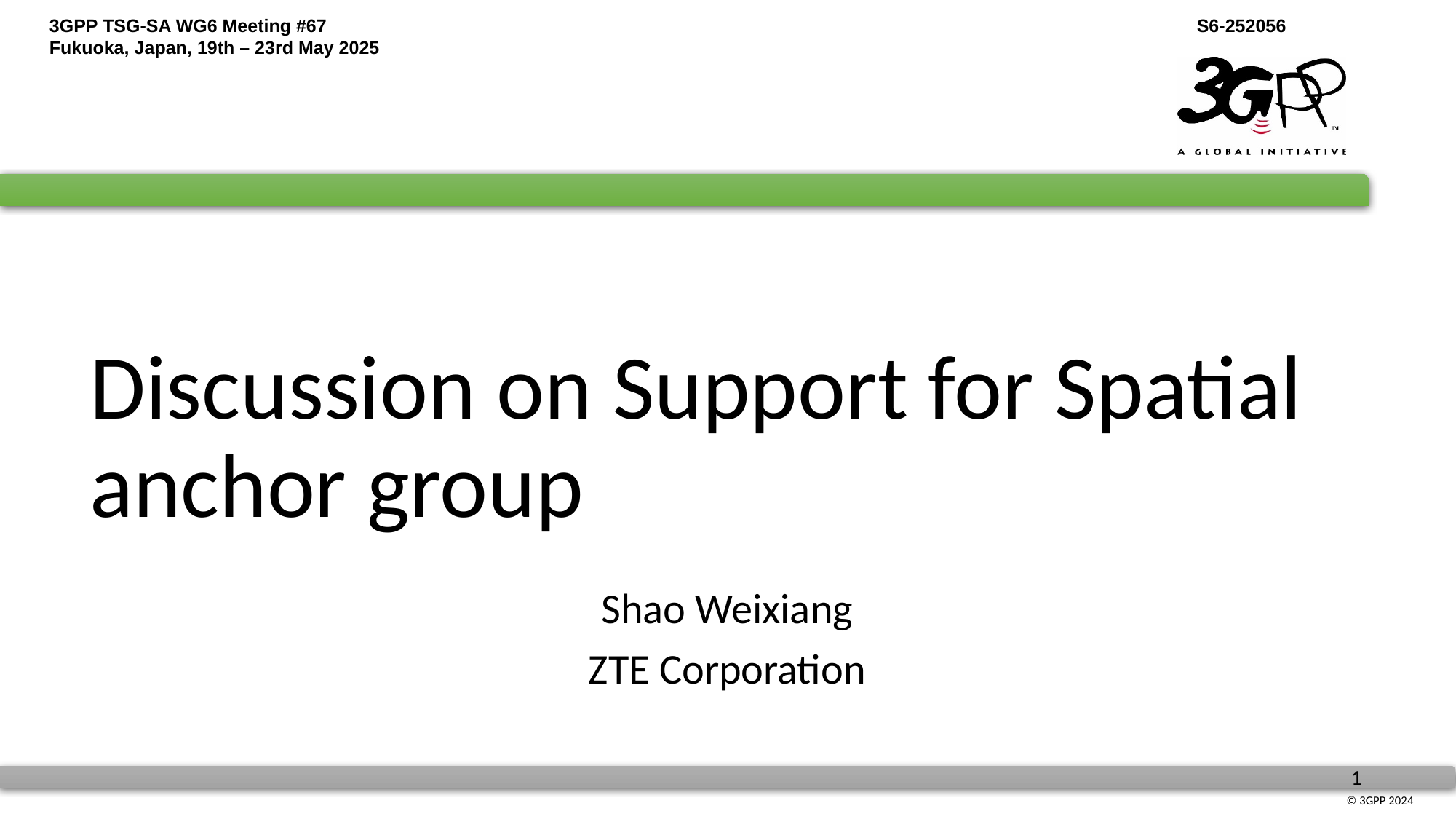

Discussion on Support for Spatial anchor group
Shao Weixiang
ZTE Corporation